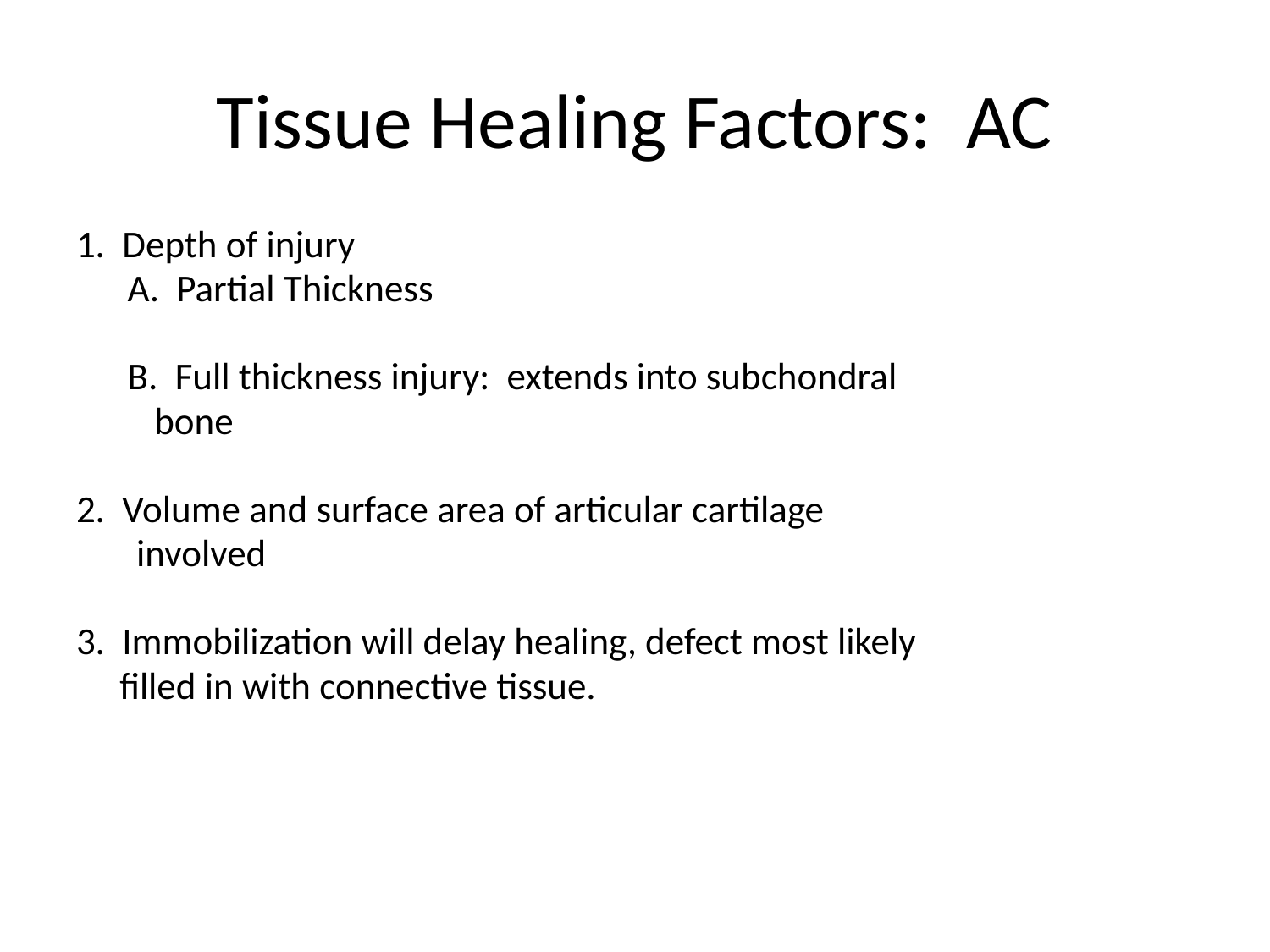

# Tissue Healing Factors:  AC
1.  Depth of injury
	A.  Partial Thickness

	B.  Full thickness injury:  extends into subchondral
         bone

2.  Volume and surface area of articular cartilage
	 involved

3.  Immobilization will delay healing, defect most likely
     filled in with connective tissue.